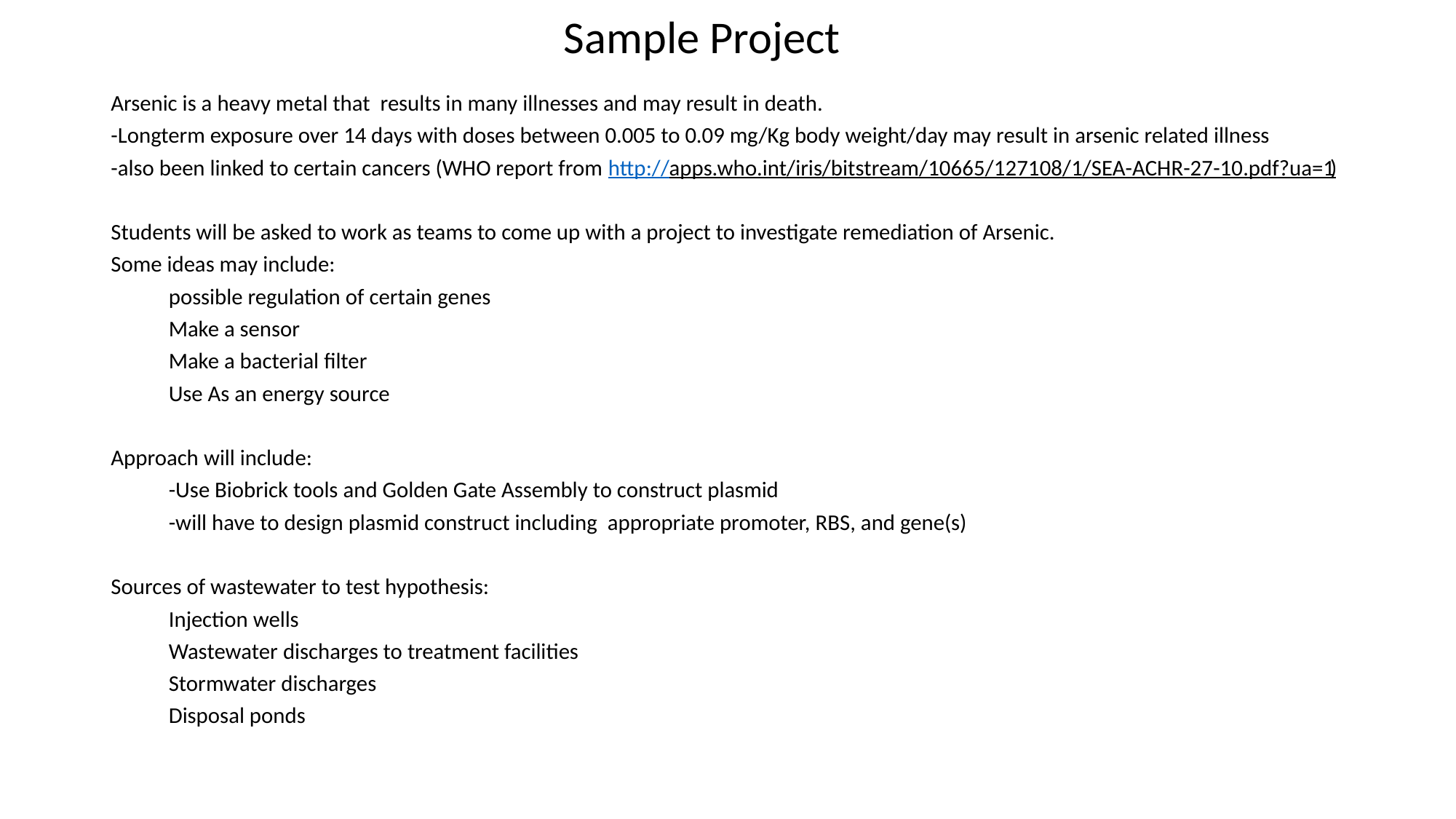

# Sample Project
Arsenic is a heavy metal that  results in many illnesses and may result in death.
-Longterm exposure over 14 days with doses between 0.005 to 0.09 mg/Kg body weight/day may result in arsenic related illness
-also been linked to certain cancers (WHO report from http://apps.who.int/iris/bitstream/10665/127108/1/SEA-ACHR-27-10.pdf?ua=1)

Students will be asked to work as teams to come up with a project to investigate remediation of Arsenic.
Some ideas may include:
	possible regulation of certain genes
	Make a sensor
	Make a bacterial filter
	Use As an energy source

Approach will include:
	-Use Biobrick tools and Golden Gate Assembly to construct plasmid
	-will have to design plasmid construct including  appropriate promoter, RBS, and gene(s)

Sources of wastewater to test hypothesis:
	Injection wells
	Wastewater discharges to treatment facilities
	Stormwater discharges
	Disposal ponds